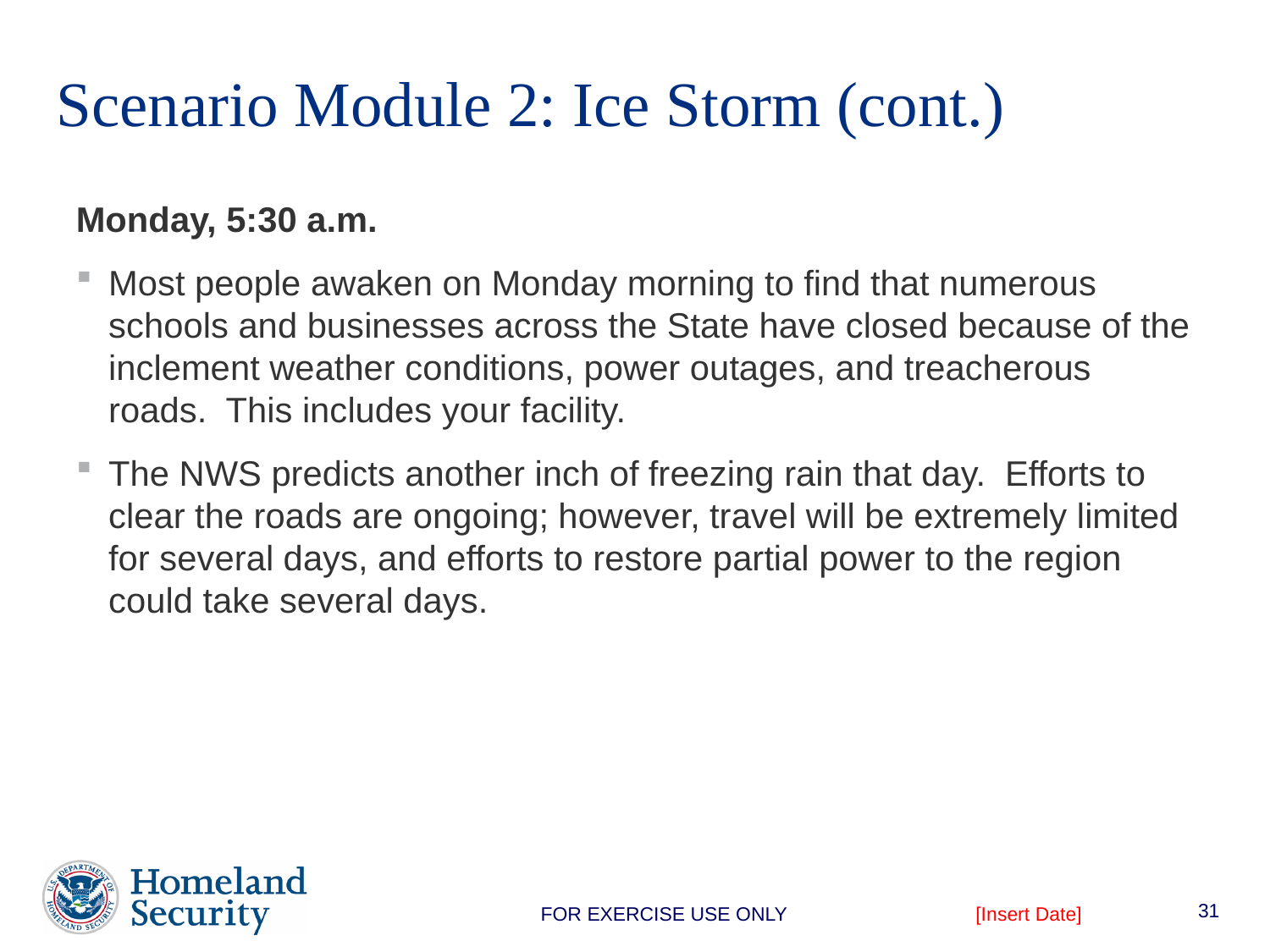

# Scenario Module 2: Ice Storm (cont.)
Monday, 5:30 a.m.
Most people awaken on Monday morning to find that numerous schools and businesses across the State have closed because of the inclement weather conditions, power outages, and treacherous roads.  This includes your facility.
The NWS predicts another inch of freezing rain that day.  Efforts to clear the roads are ongoing; however, travel will be extremely limited for several days, and efforts to restore partial power to the region could take several days.

31